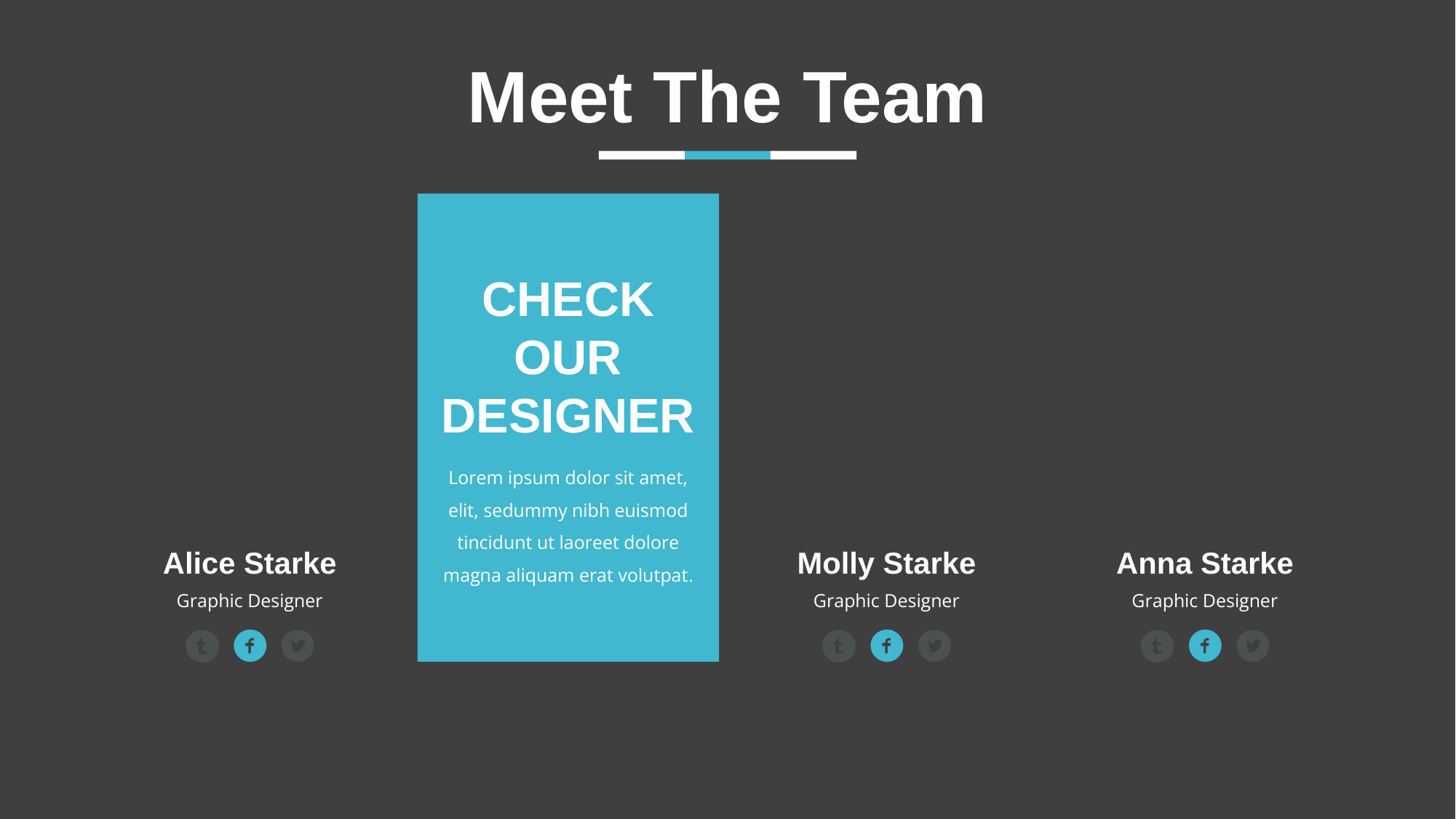

# Meet The Team

CHECK
OUR
DESIGNER
Lorem ipsum dolor sit amet, elit, sedummy nibh euismod tincidunt ut laoreet dolore magna aliquam erat volutpat.
Alice Starke
Molly Starke
Anna Starke
Graphic Designer
Graphic Designer
Graphic Designer